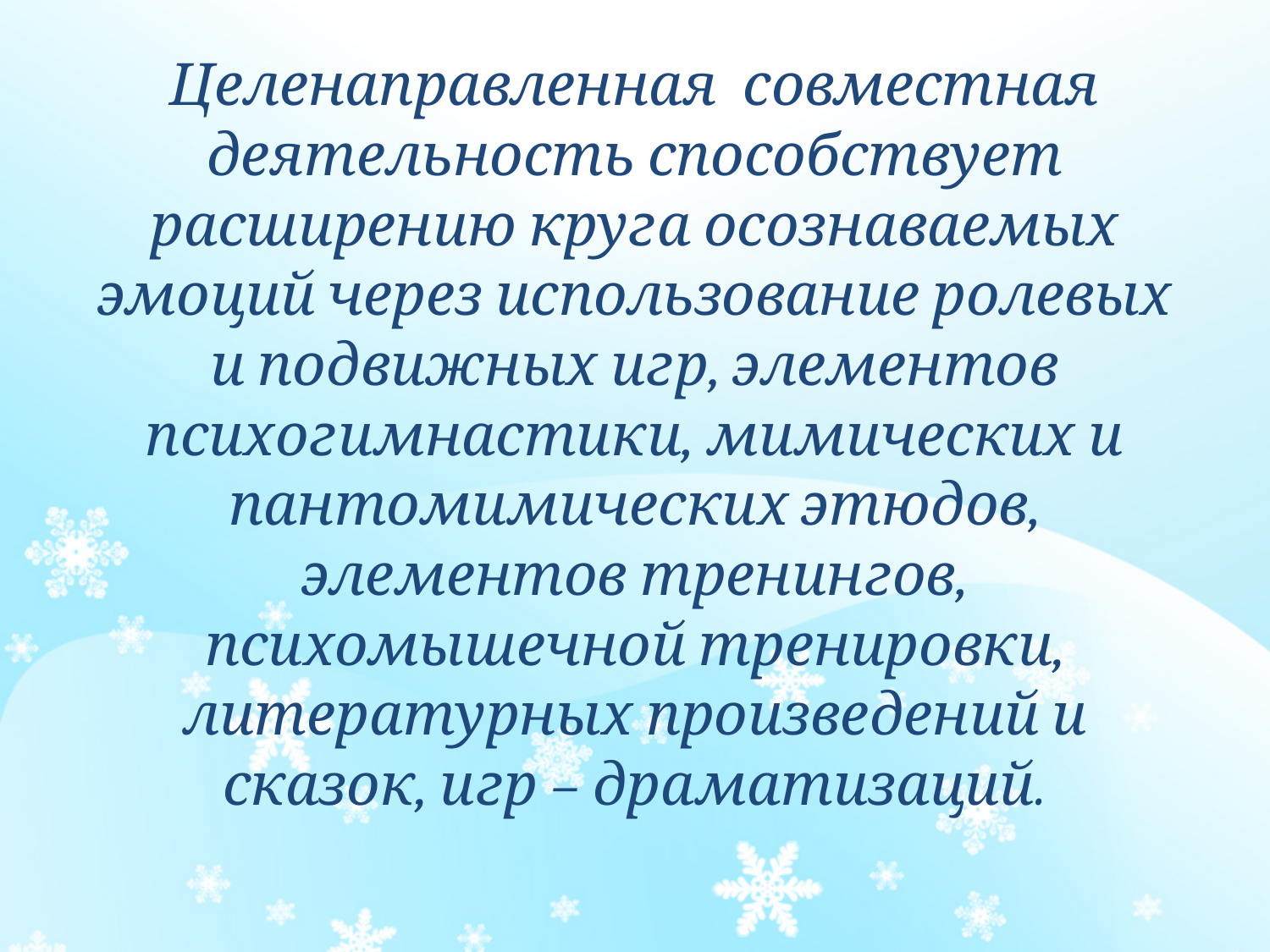

# Целенаправленная  совместная деятельность способствует расширению круга осознаваемых эмоций через использование ролевых и подвижных игр, элементов психогимнастики, мимических и пантомимических этюдов, элементов тренингов, психомышечной тренировки, литературных произведений и сказок, игр – драматизаций.